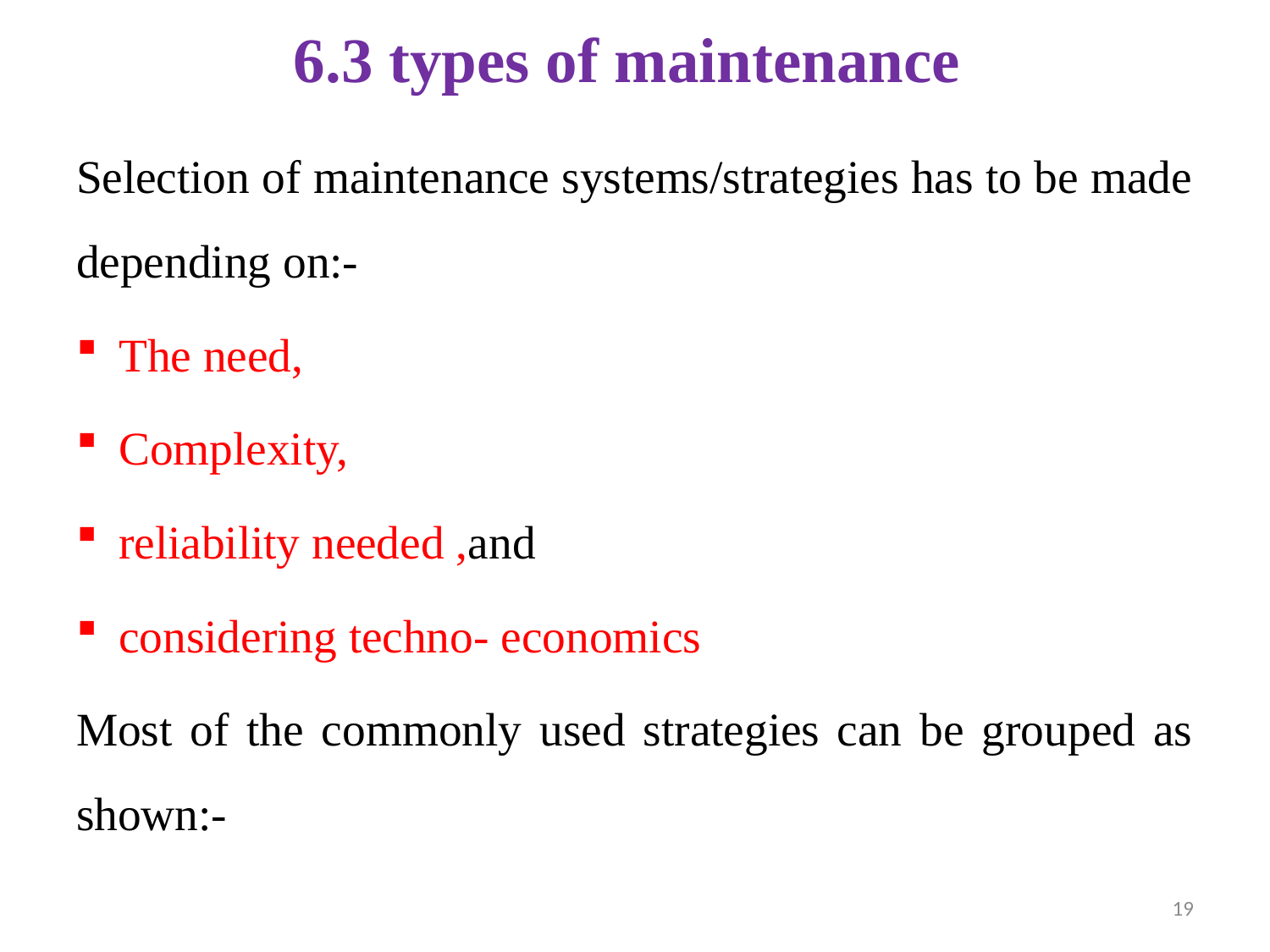

# 6.3 types of maintenance
Selection of maintenance systems/strategies has to be made depending on:-
The need,
Complexity,
reliability needed ,and
considering techno- economics
Most of the commonly used strategies can be grouped as shown:-

19